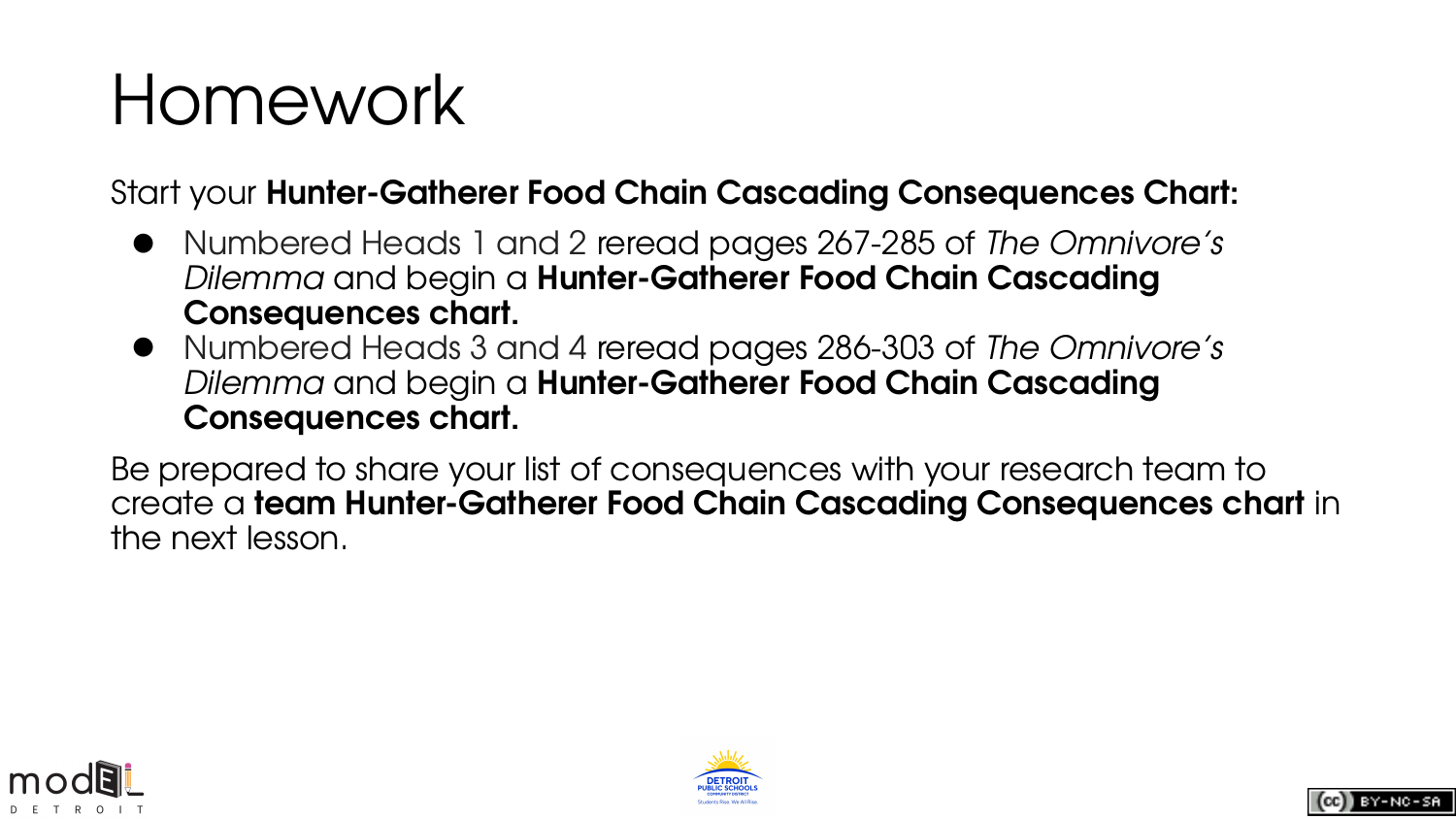

# Homework
Start your Hunter-Gatherer Food Chain Cascading Consequences Chart:
Numbered Heads 1 and 2 reread pages 267-285 of The Omnivore’s Dilemma and begin a Hunter-Gatherer Food Chain Cascading Consequences chart.
Numbered Heads 3 and 4 reread pages 286-303 of The Omnivore’s Dilemma and begin a Hunter-Gatherer Food Chain Cascading Consequences chart.
Be prepared to share your list of consequences with your research team to create a team Hunter-Gatherer Food Chain Cascading Consequences chart in the next lesson.